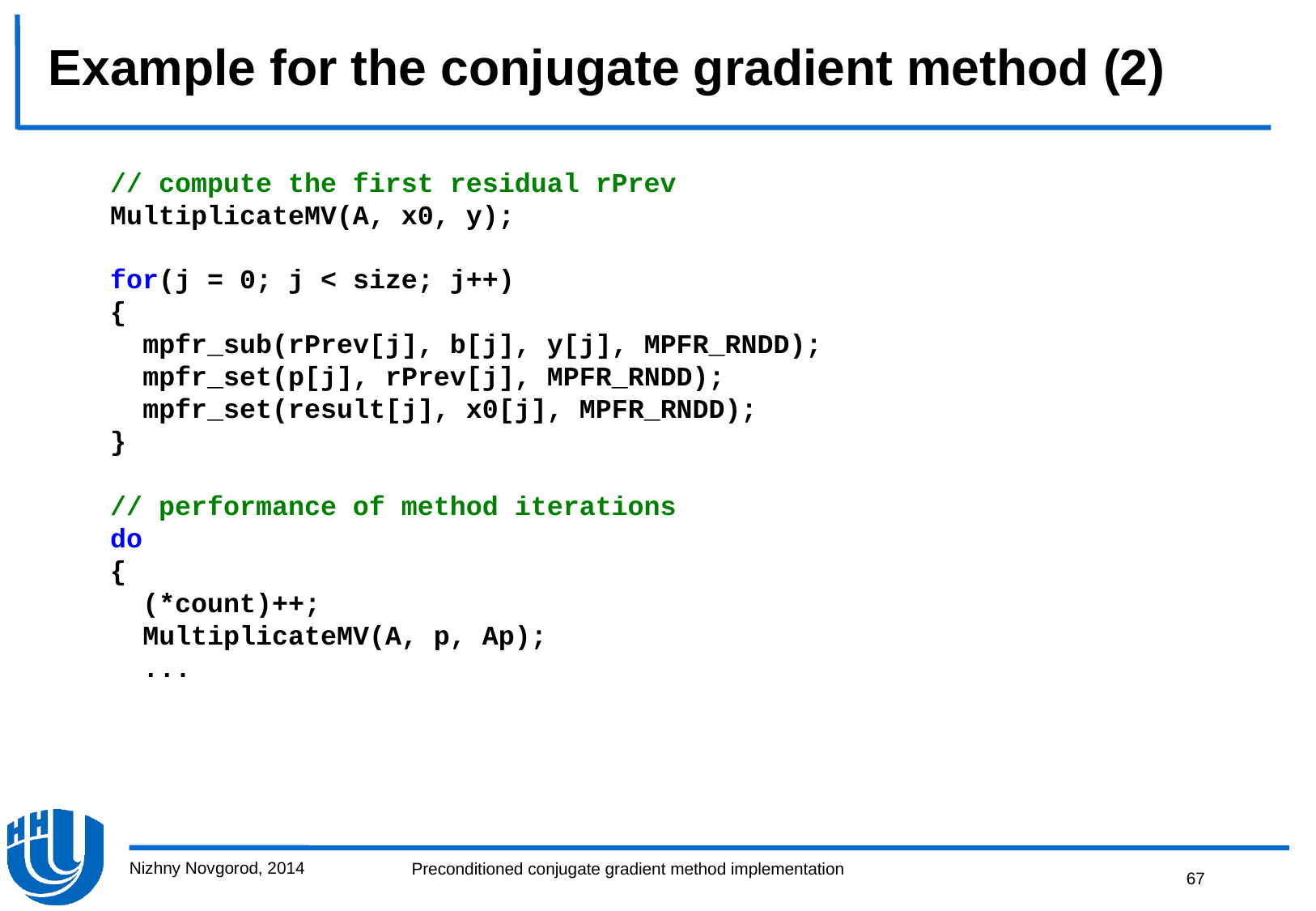

# Example for the conjugate gradient method (2)
  // compute the first residual rPrev
  MultiplicateMV(A, x0, y);

  for(j = 0; j < size; j++)
  {
    mpfr_sub(rPrev[j], b[j], y[j], MPFR_RNDD);
    mpfr_set(p[j], rPrev[j], MPFR_RNDD);
    mpfr_set(result[j], x0[j], MPFR_RNDD);
  }

  // performance of method iterations
  do
  {
    (*count)++;
    MultiplicateMV(A, p, Ap);
    ...

Nizhny Novgorod, 2014
67
Preconditioned conjugate gradient method implementation